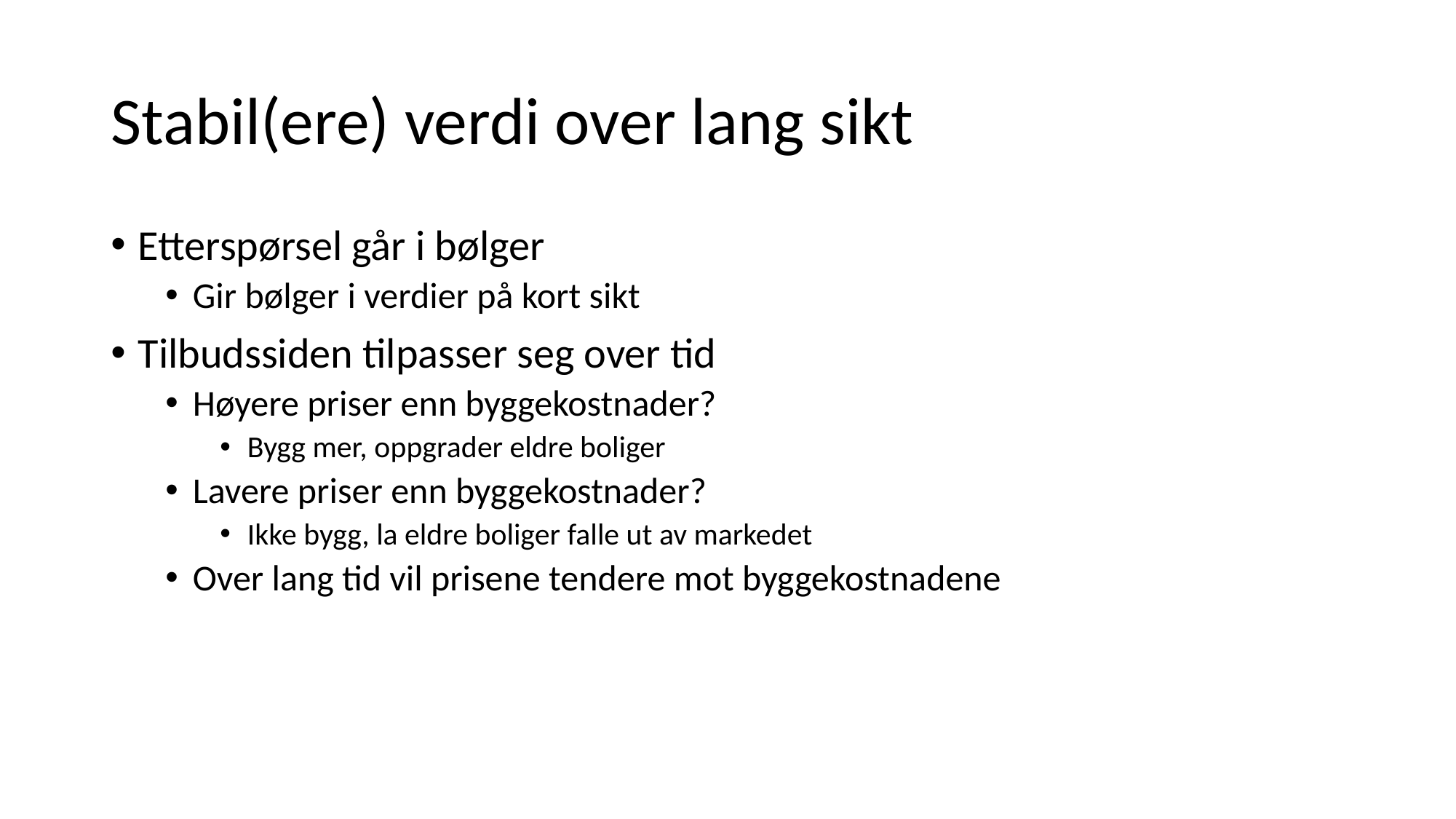

# Stabil(ere) verdi over lang sikt
Etterspørsel går i bølger
Gir bølger i verdier på kort sikt
Tilbudssiden tilpasser seg over tid
Høyere priser enn byggekostnader?
Bygg mer, oppgrader eldre boliger
Lavere priser enn byggekostnader?
Ikke bygg, la eldre boliger falle ut av markedet
Over lang tid vil prisene tendere mot byggekostnadene